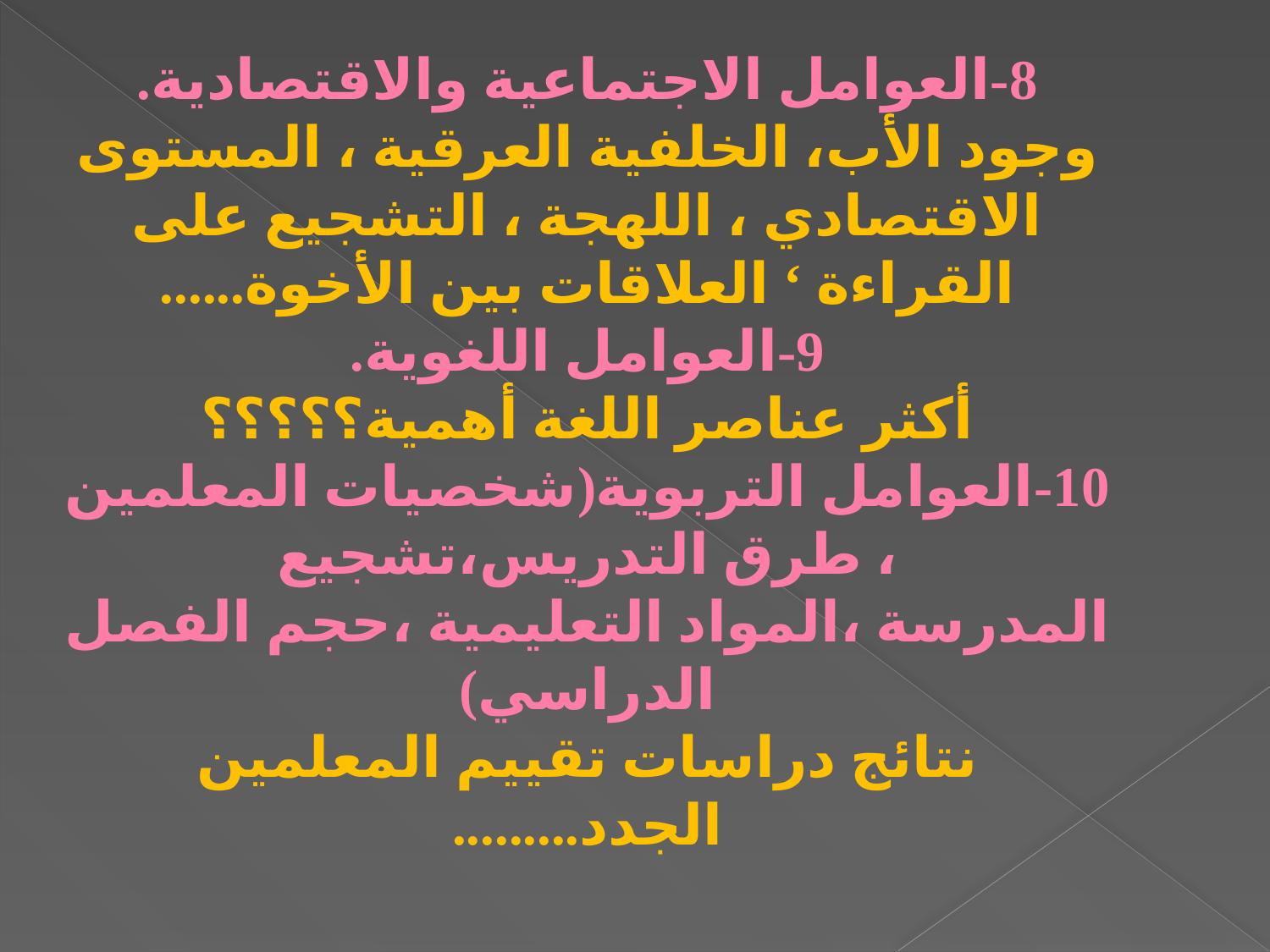

# 8-العوامل الاجتماعية والاقتصادية. وجود الأب، الخلفية العرقية ، المستوى الاقتصادي ، اللهجة ، التشجيع على القراءة ‘ العلاقات بين الأخوة...... 9-العوامل اللغوية. أكثر عناصر اللغة أهمية؟؟؟؟؟ 10-العوامل التربوية(شخصيات المعلمين ، طرق التدريس،تشجيع المدرسة ،المواد التعليمية ،حجم الفصل الدراسي) نتائج دراسات تقييم المعلمين الجدد.........